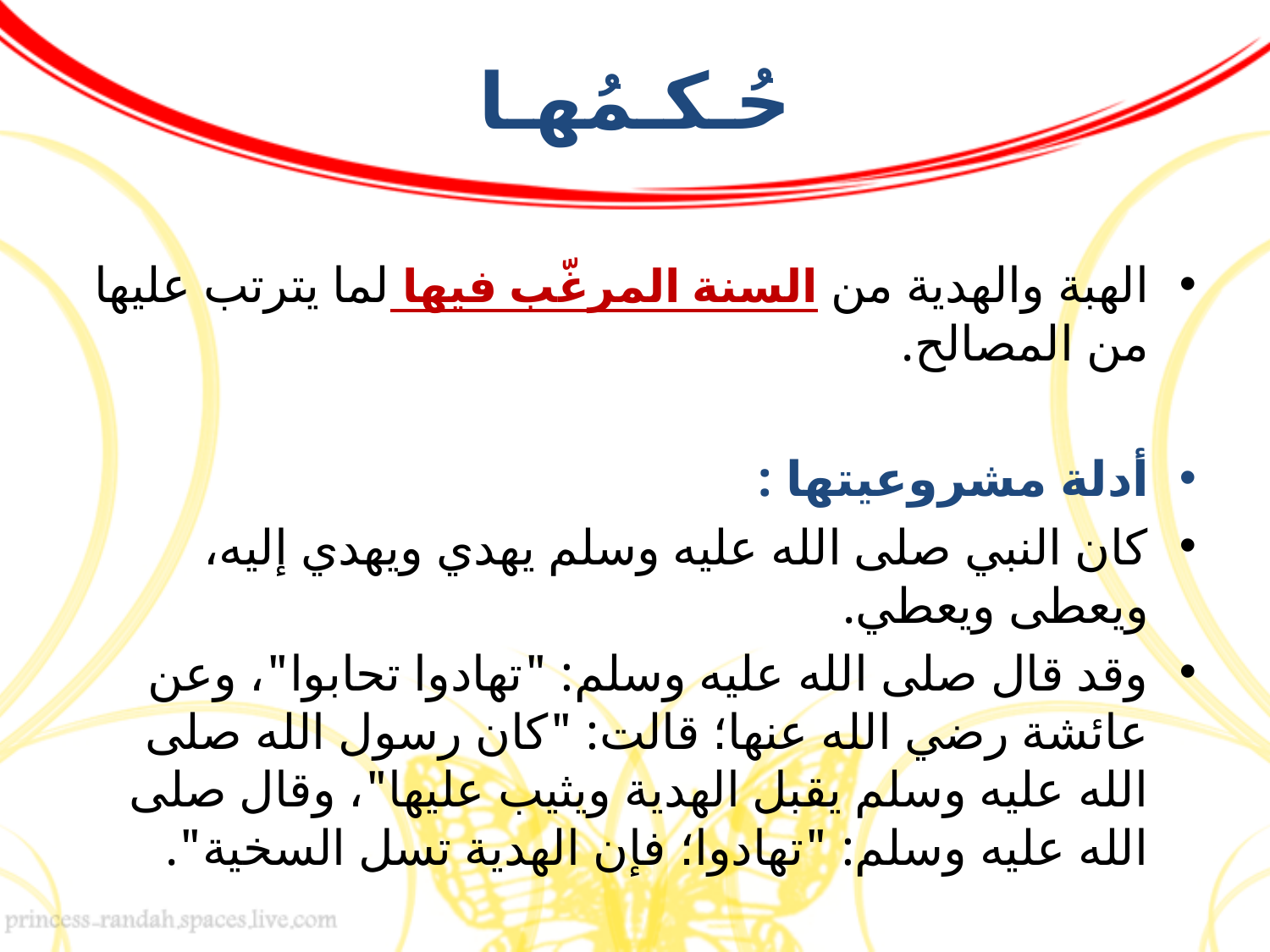

# حُـكـمُهـا

الهبة والهدية من السنة المرغّب فيها لما يترتب عليها من المصالح.

أدلة مشروعيتها :
كان النبي صلى الله عليه وسلم يهدي ويهدي إليه، ويعطى ويعطي.
وقد قال صلى الله عليه وسلم: "تهادوا تحابوا"، وعن عائشة رضي الله عنها؛ قالت: "كان رسول الله صلى الله عليه وسلم يقبل الهدية ويثيب عليها"، وقال صلى الله عليه وسلم: "تهادوا؛ فإن الهدية تسل السخية".